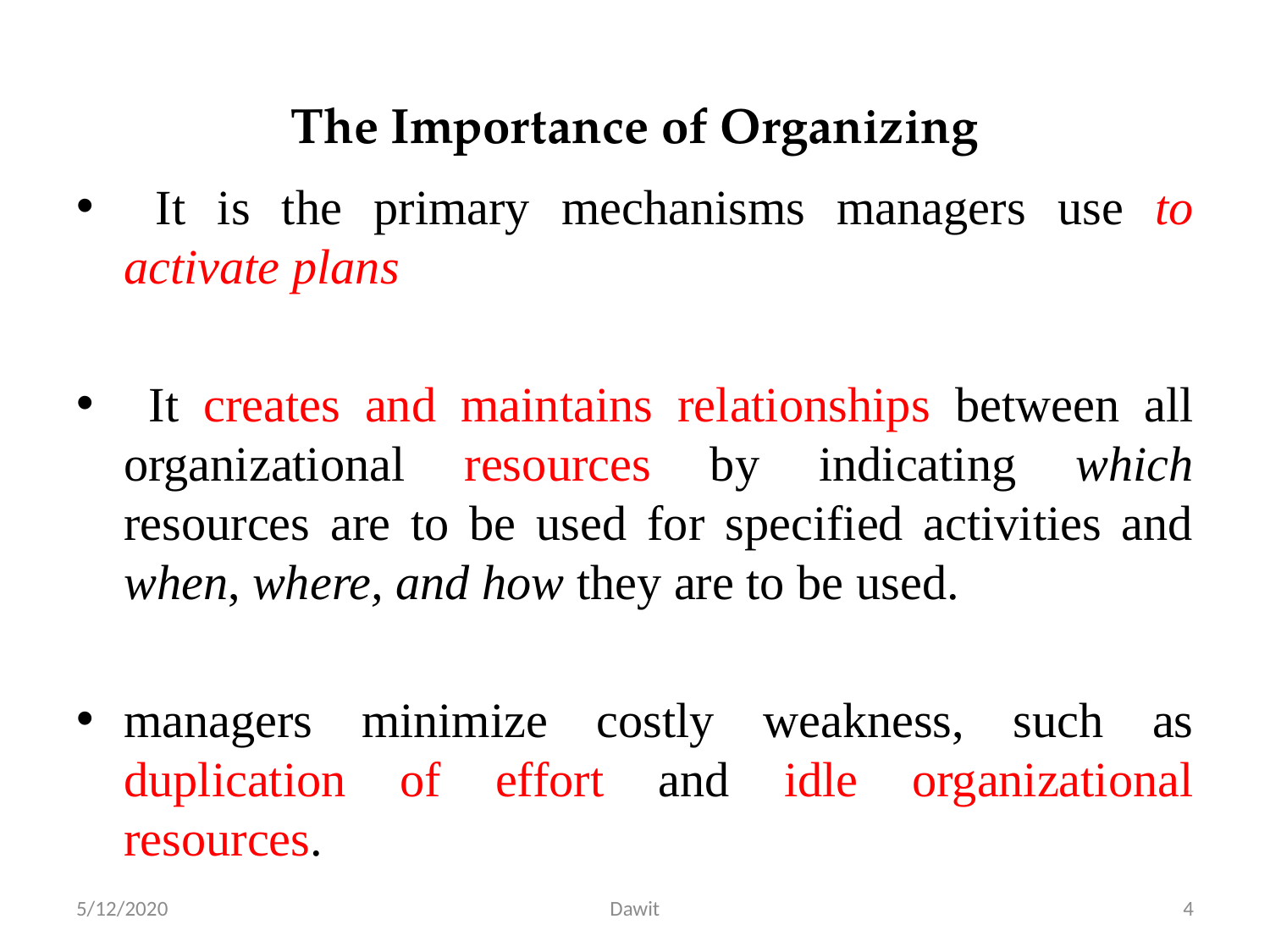

# The Importance of Organizing
 It is the primary mechanisms managers use to activate plans

 It creates and maintains relationships between all organizational resources by indicating which resources are to be used for specified activities and when, where, and how they are to be used.

managers minimize costly weakness, such as duplication of effort and idle organizational resources.

5/12/2020
Dawit
4